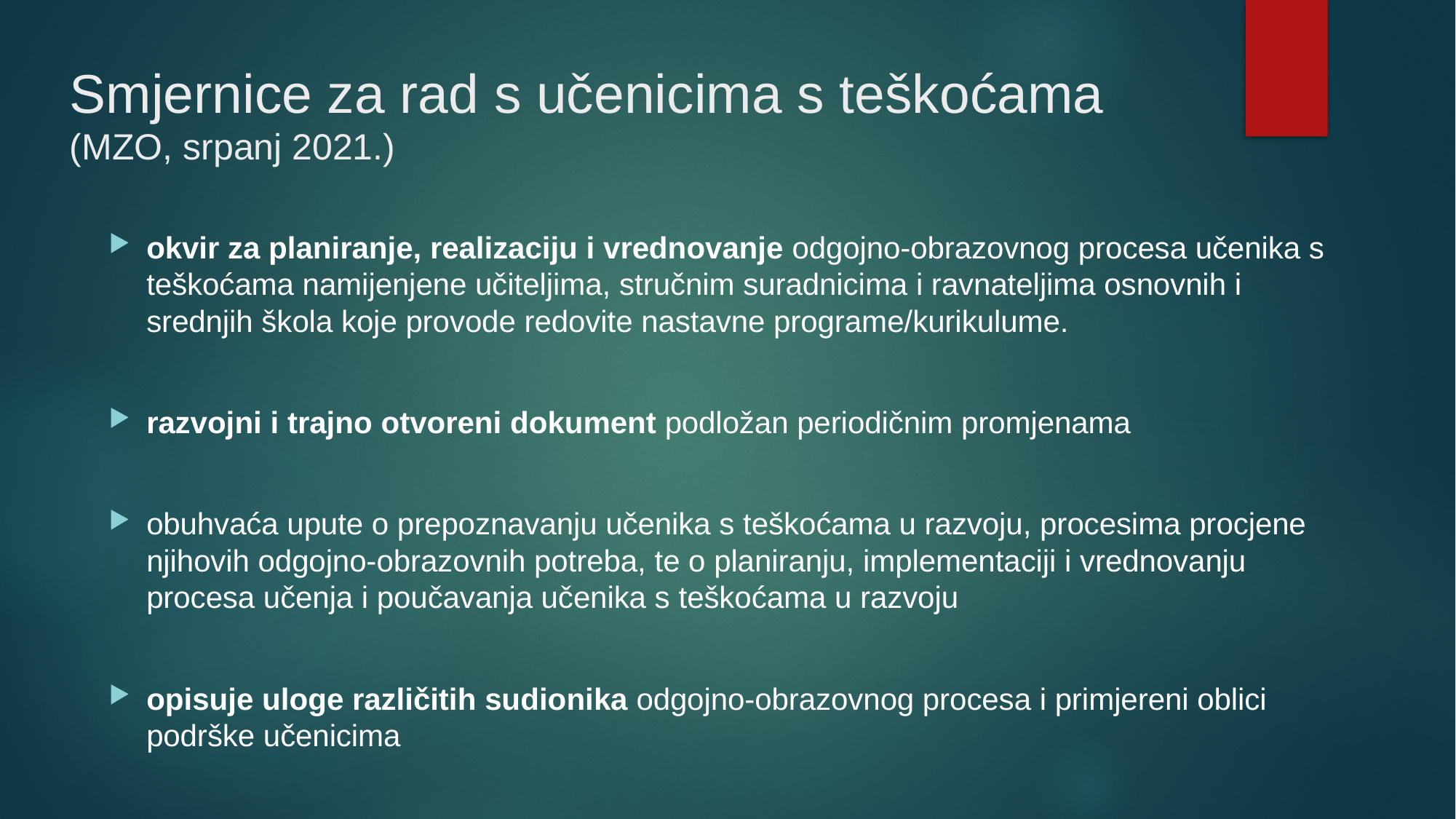

# Smjernice za rad s učenicima s teškoćama (MZO, srpanj 2021.)
okvir za planiranje, realizaciju i vrednovanje odgojno-obrazovnog procesa učenika s teškoćama namijenjene učiteljima, stručnim suradnicima i ravnateljima osnovnih i srednjih škola koje provode redovite nastavne programe/kurikulume.

razvojni i trajno otvoreni dokument podložan periodičnim promjenama

obuhvaća upute o prepoznavanju učenika s teškoćama u razvoju, procesima procjene njihovih odgojno-obrazovnih potreba, te o planiranju, implementaciji i vrednovanju procesa učenja i poučavanja učenika s teškoćama u razvoju

opisuje uloge različitih sudionika odgojno-obrazovnog procesa i primjereni oblici podrške učenicima